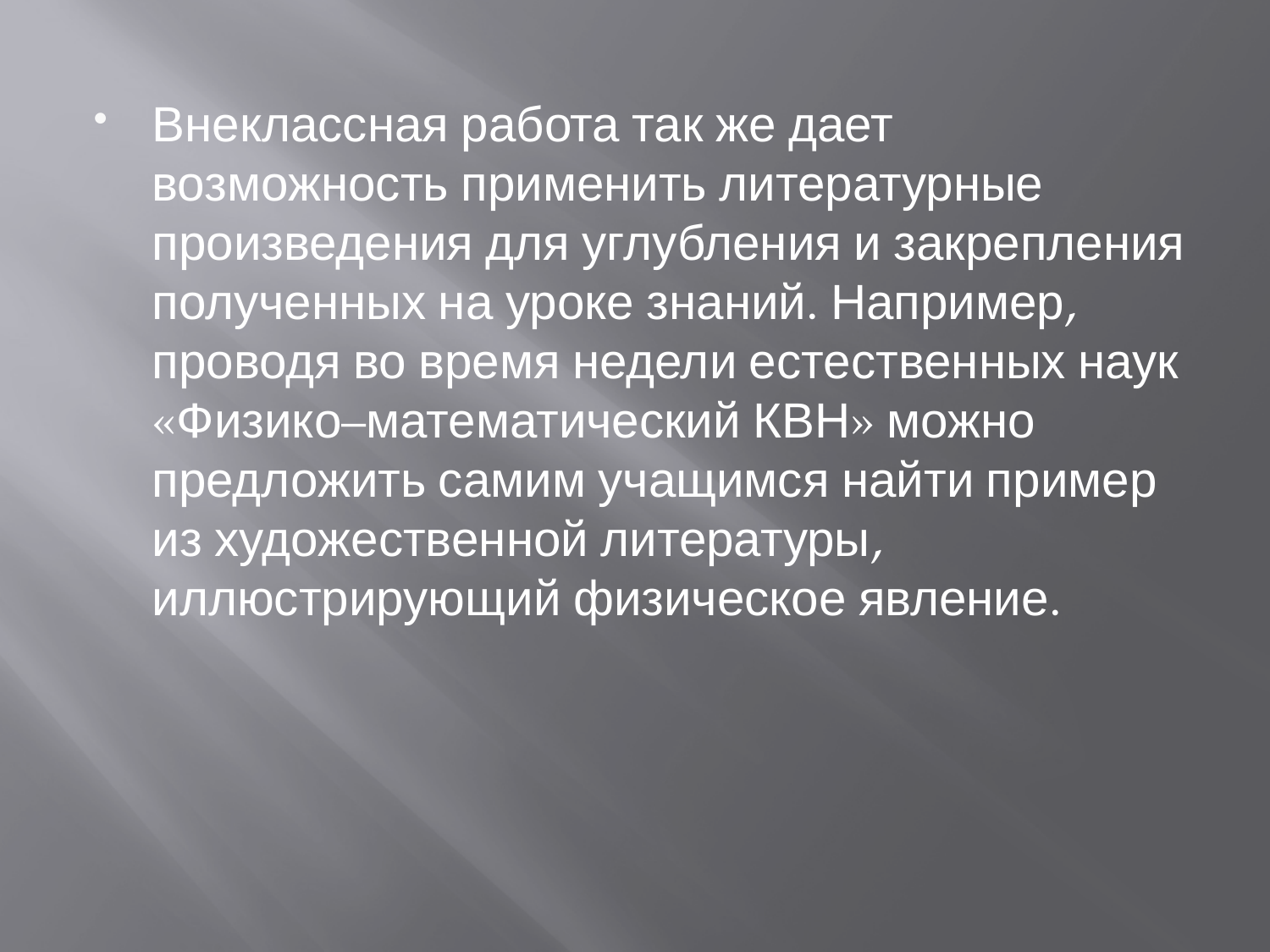

Внеклассная работа так же дает возможность применить литературные произведения для углубления и закрепления полученных на уроке знаний. Например, проводя во время недели естественных наук «Физико–математический КВН» можно предложить самим учащимся найти пример из художественной литературы, иллюстрирующий физическое явление.